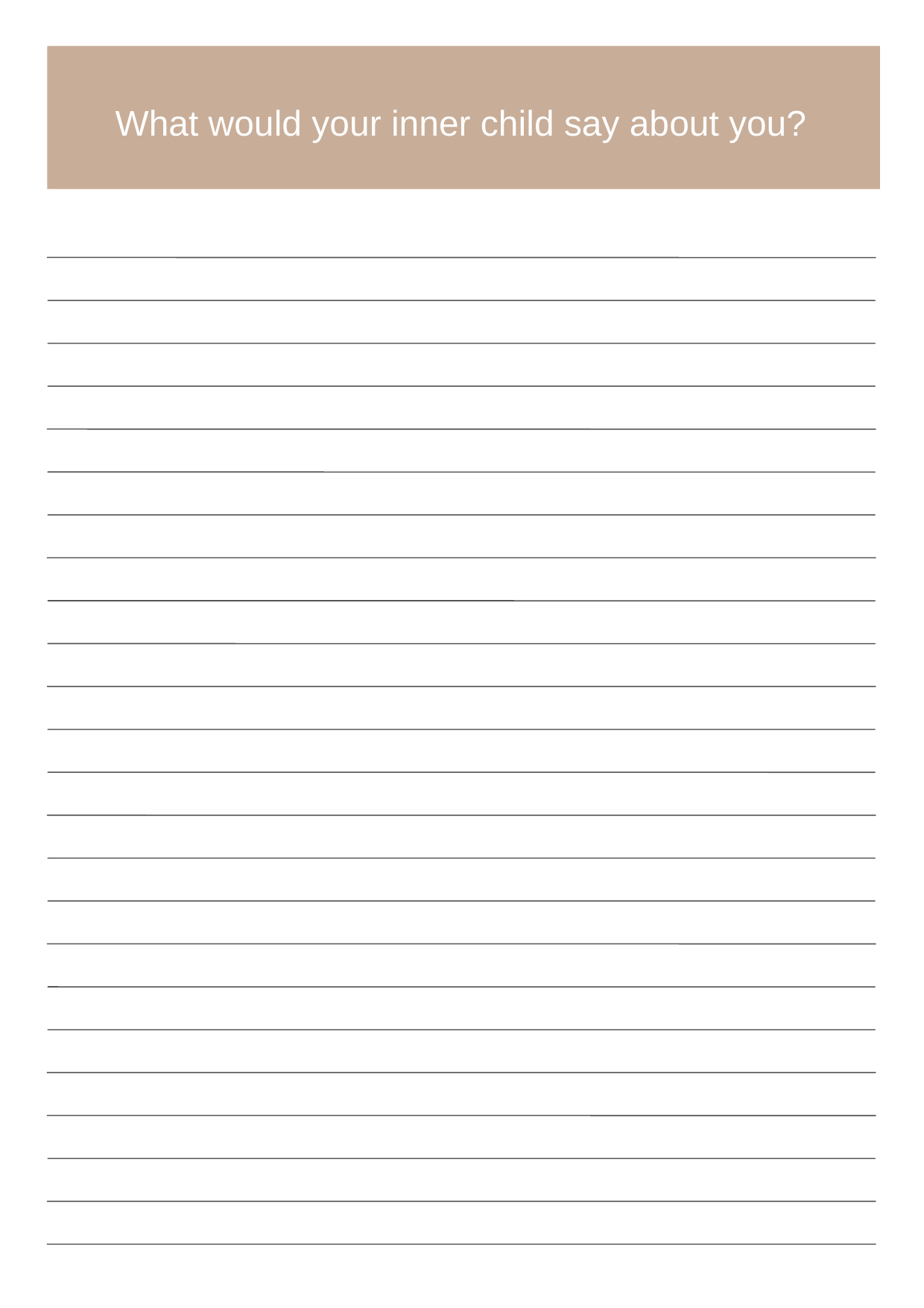

What would your inner child say about you?